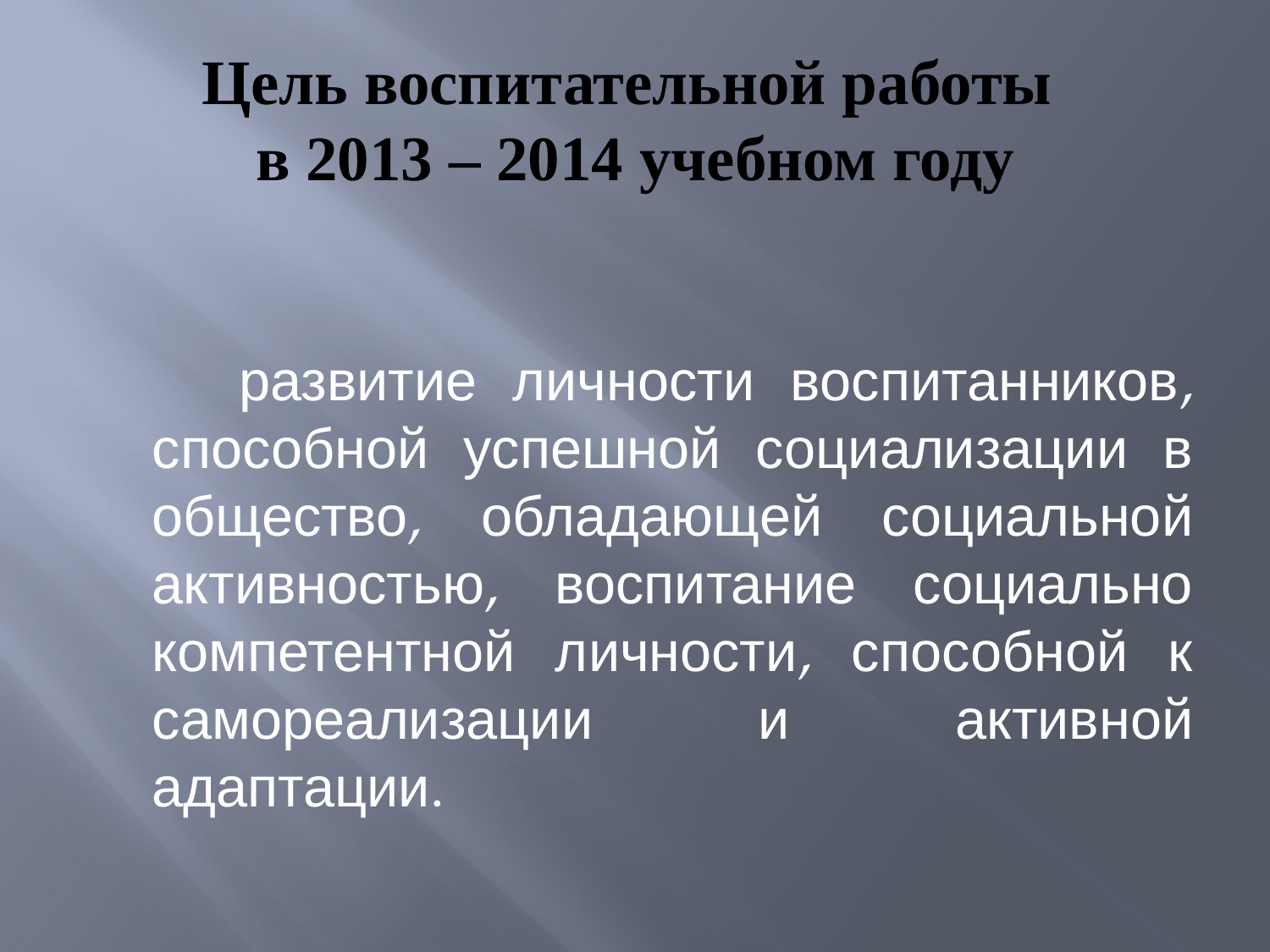

# Цель воспитательной работы в 2013 – 2014 учебном году

    развитие личности воспитанников, способной успешной социализации в общество, обладающей социальной активностью, воспитание социально компетентной личности, способной к самореализации и активной адаптации.